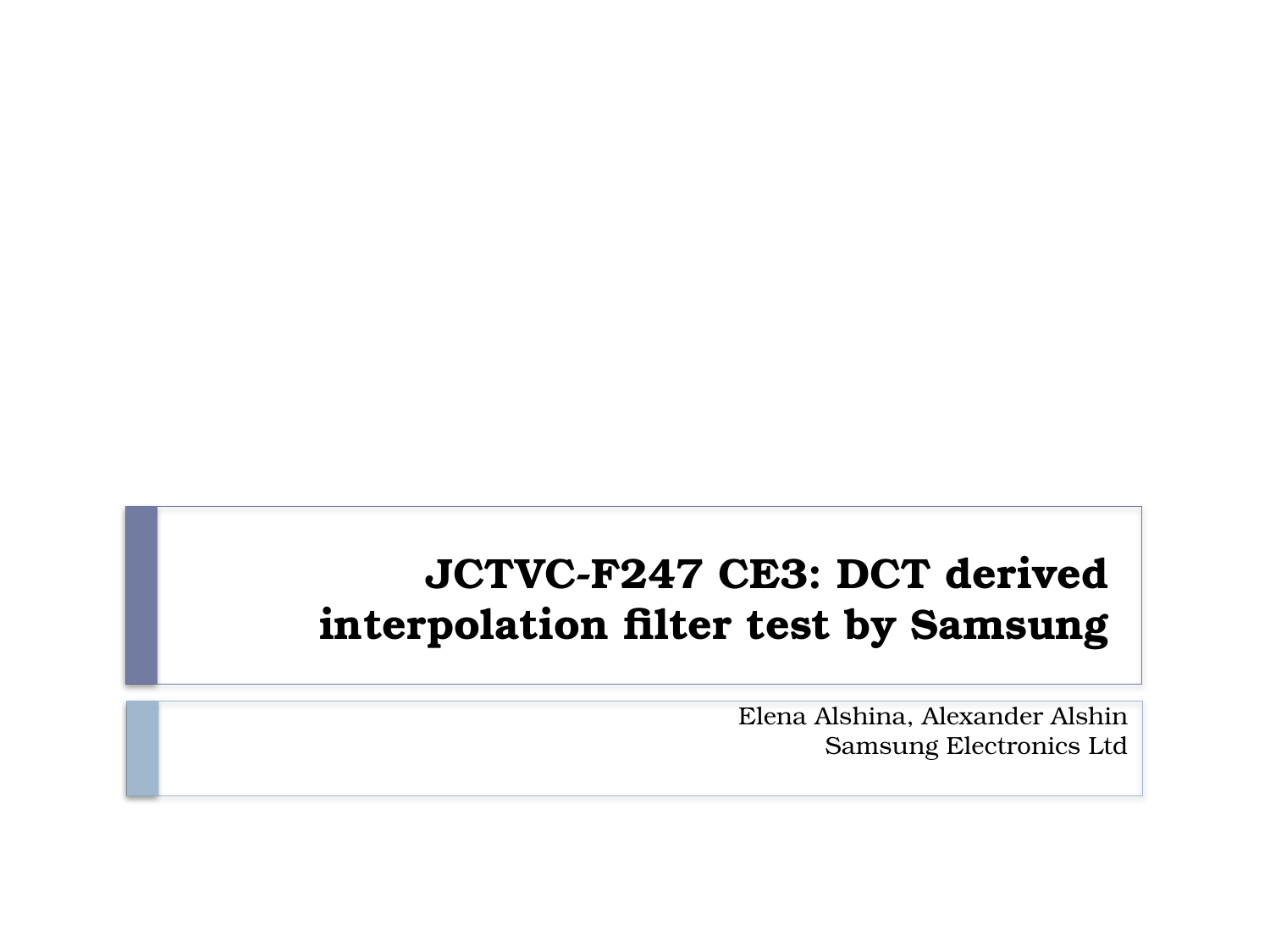

# JCTVC-F247 CE3: DCT derived interpolation filter test by Samsung
Elena Alshina, Alexander Alshin
Samsung Electronics Ltd